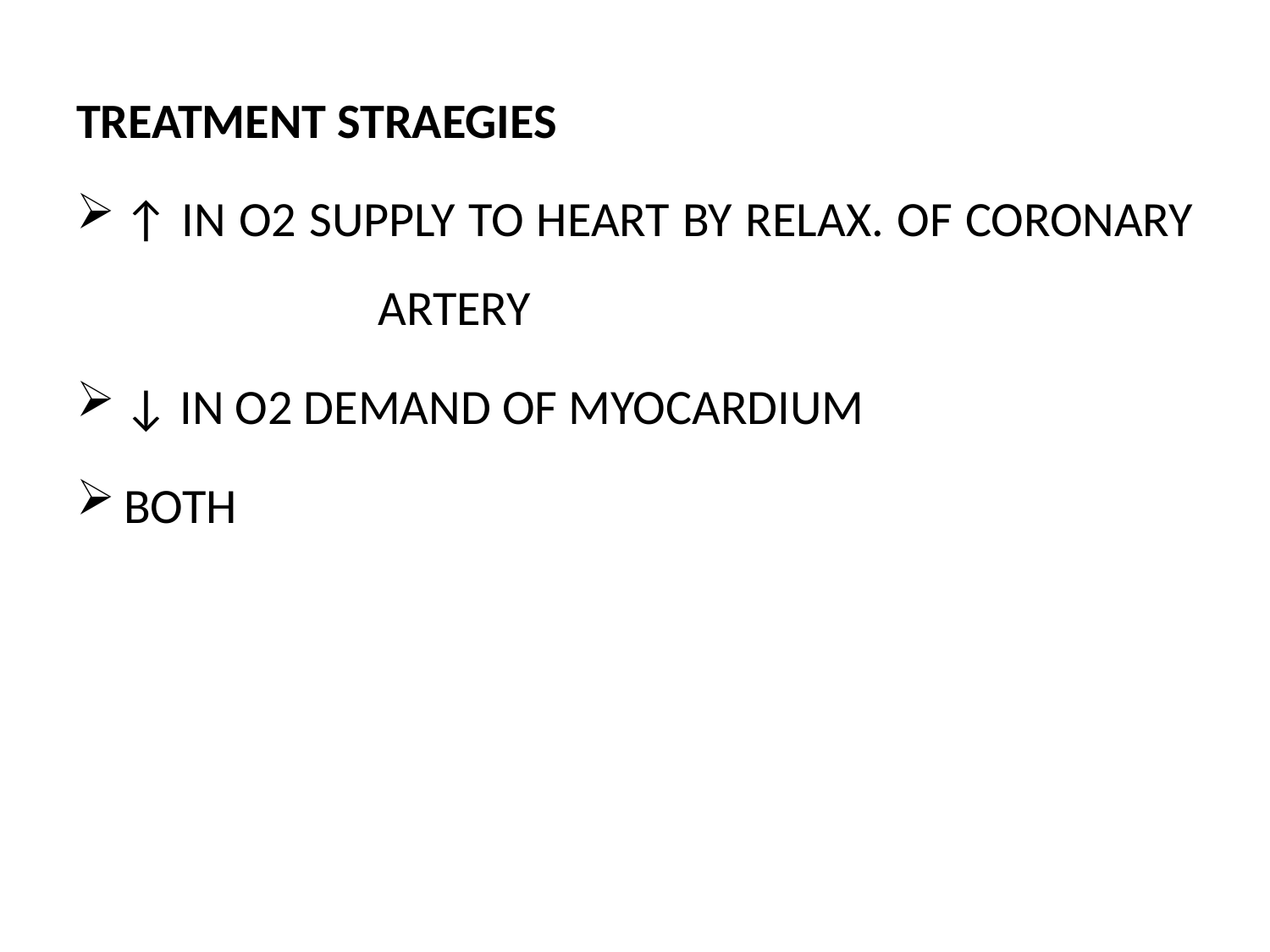

TREATMENT STRAEGIES
↑ IN O2 SUPPLY TO HEART BY RELAX. OF CORONARY 		ARTERY
↓ IN O2 DEMAND OF MYOCARDIUM
BOTH